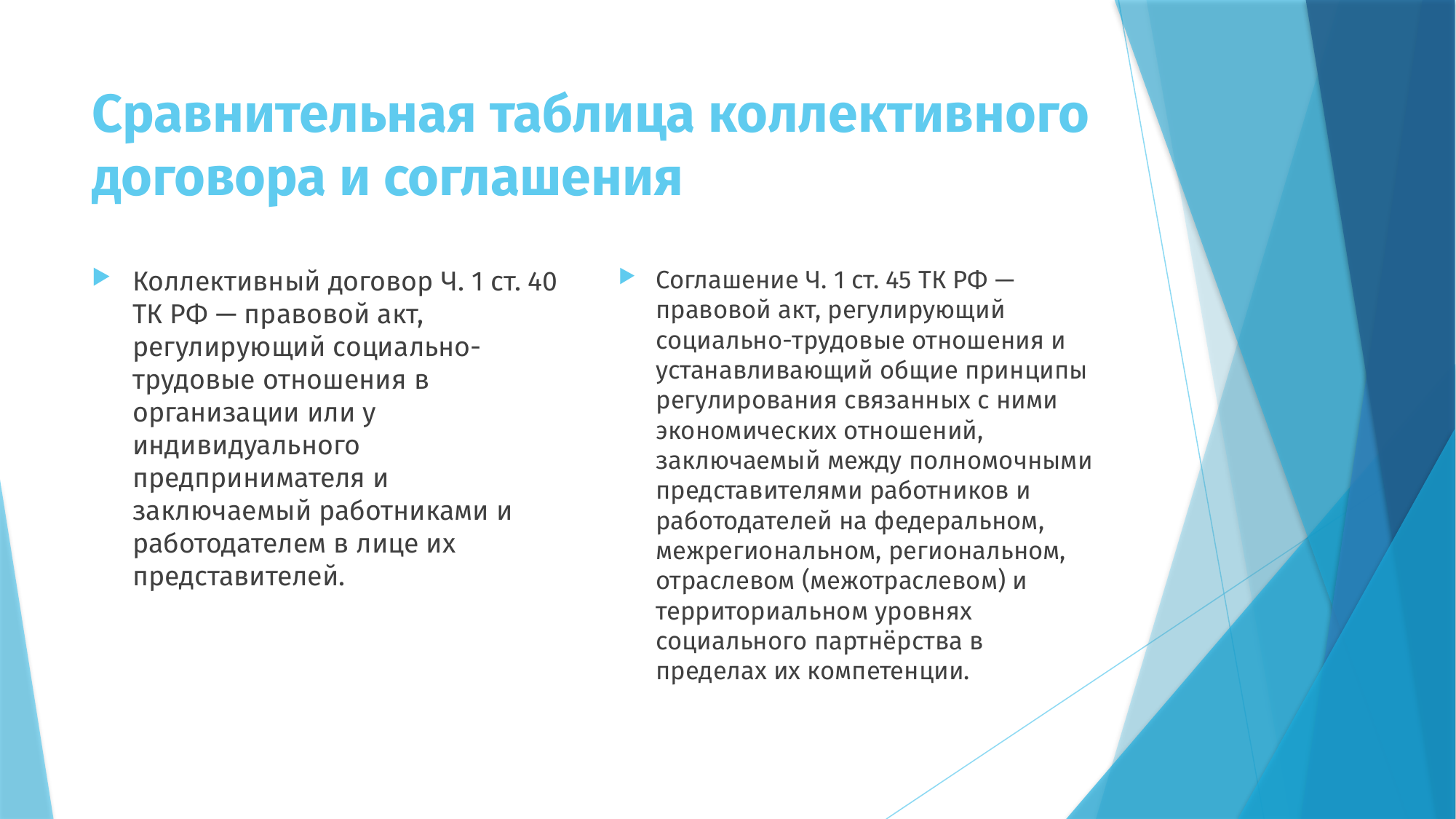

# Сравнительная таблица коллективного договора и соглашения
Коллективный договор Ч. 1 ст. 40 ТК РФ — правовой акт, регулирующий социально-трудовые отношения в организации или у индивидуального предпринимателя и заключаемый работниками и работодателем в лице их представителей.

Соглашение Ч. 1 ст. 45 ТК РФ — правовой акт, регулирующий социально-трудовые отношения и устанавливающий общие принципы регулирования связанных с ними экономических отношений, заключаемый между полномочными представителями работников и работодателей на федеральном, межрегиональном, региональном, отраслевом (межотраслевом) и территориальном уровнях социального партнёрства в пределах их компетенции.